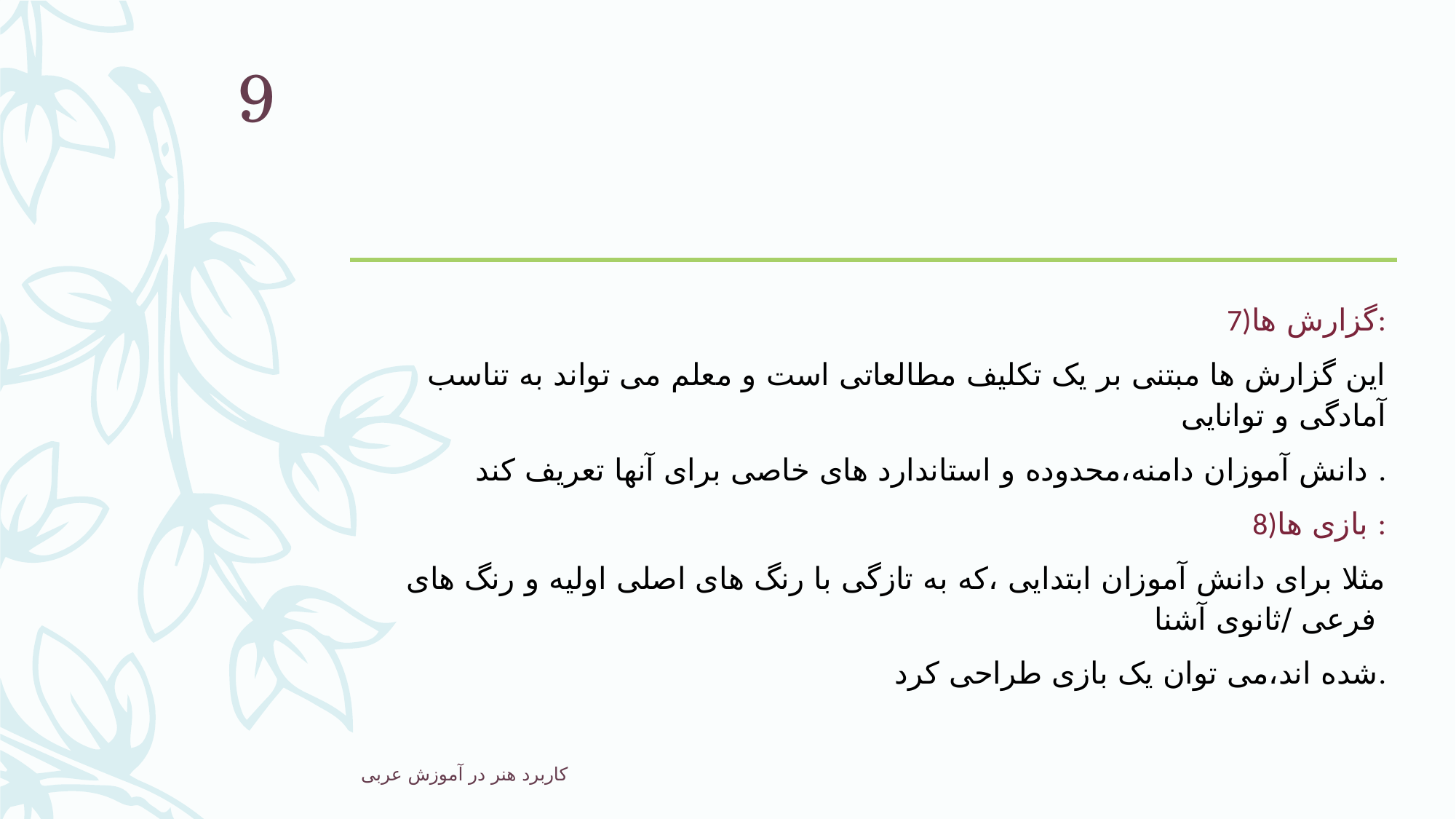

9
7)گزارش ها:
این گزارش ها مبتنی بر یک تکلیف مطالعاتی است و معلم می تواند به تناسب آمادگی و توانایی
 دانش آموزان دامنه،محدوده و استاندارد های خاصی برای آنها تعریف کند .
8)بازی ها :
مثلا برای دانش آموزان ابتدایی ،که به تازگی با رنگ های اصلی اولیه و رنگ های فرعی /ثانوی آشنا
شده اند،می توان یک بازی طراحی کرد.
کاربرد هنر در آموزش عربی